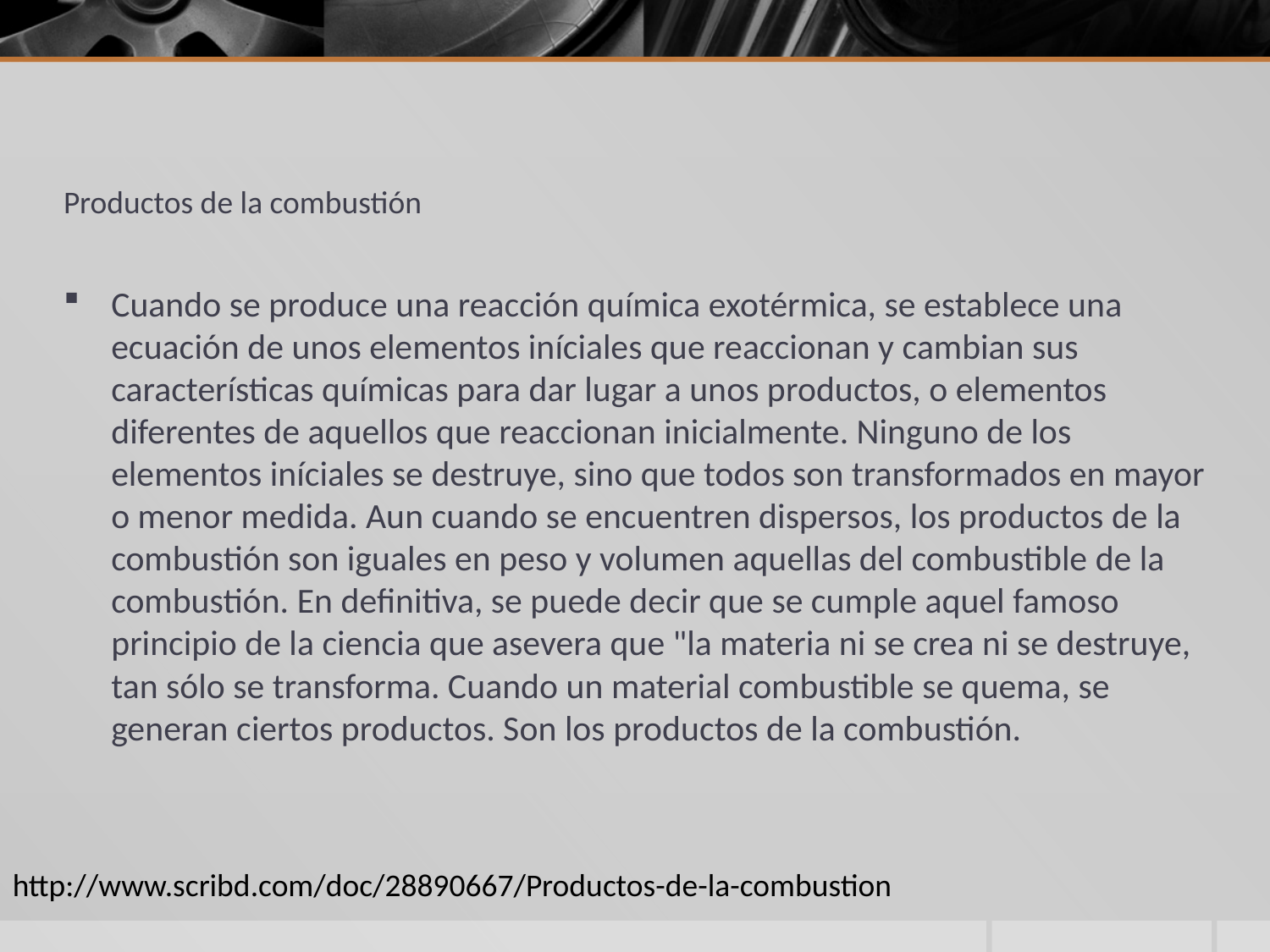

# Productos de la combustión
Cuando se produce una reacción química exotérmica, se establece una ecuación de unos elementos iníciales que reaccionan y cambian sus características químicas para dar lugar a unos productos, o elementos diferentes de aquellos que reaccionan inicialmente. Ninguno de los elementos iníciales se destruye, sino que todos son transformados en mayor o menor medida. Aun cuando se encuentren dispersos, los productos de la combustión son iguales en peso y volumen aquellas del combustible de la combustión. En definitiva, se puede decir que se cumple aquel famoso principio de la ciencia que asevera que "la materia ni se crea ni se destruye, tan sólo se transforma. Cuando un material combustible se quema, se generan ciertos productos. Son los productos de la combustión.
http://www.scribd.com/doc/28890667/Productos-de-la-combustion